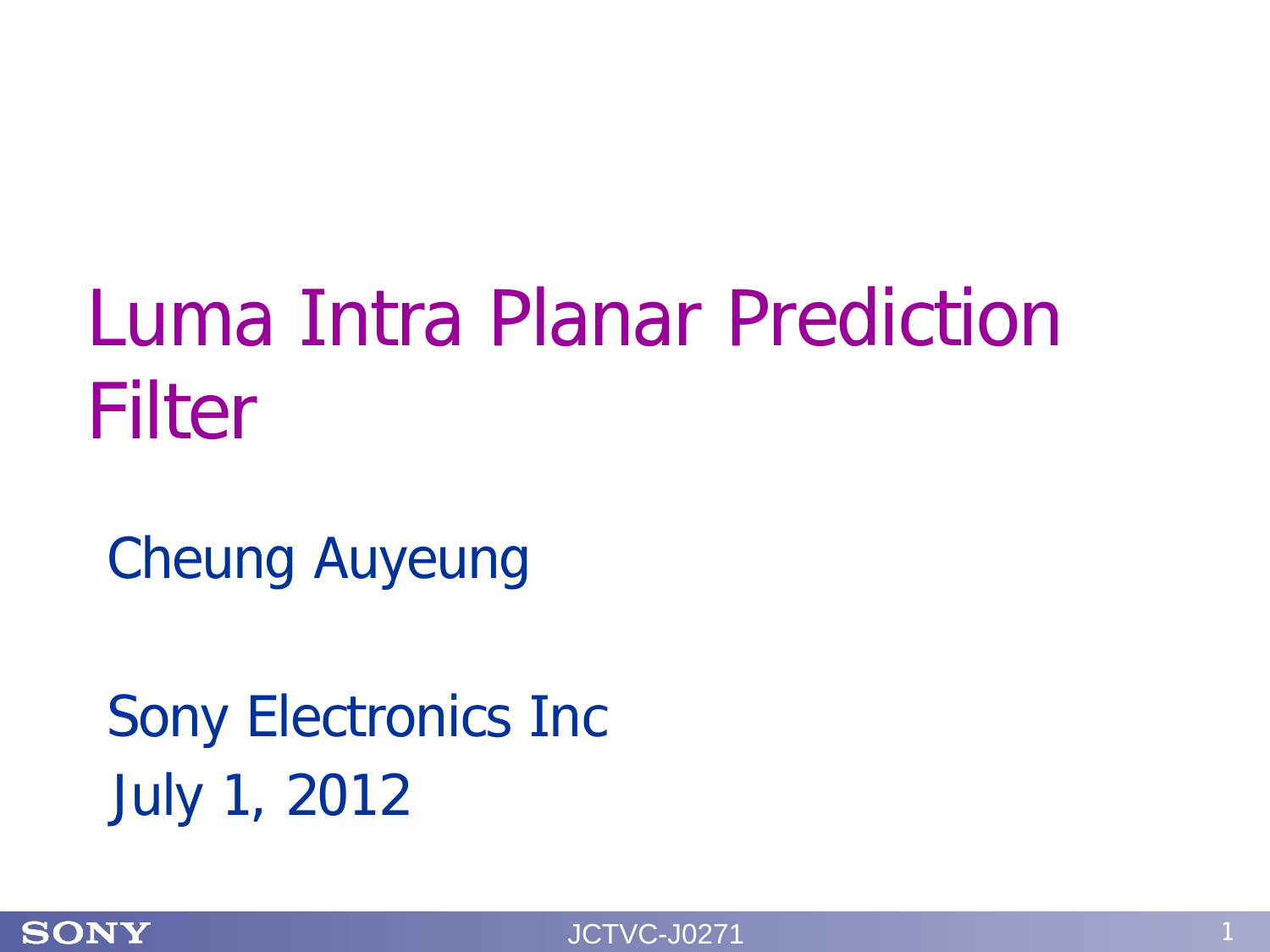

Luma Intra Planar Prediction Filter
Cheung Auyeung

Sony Electronics Inc
July 1, 2012

JCTVC-J0271
1